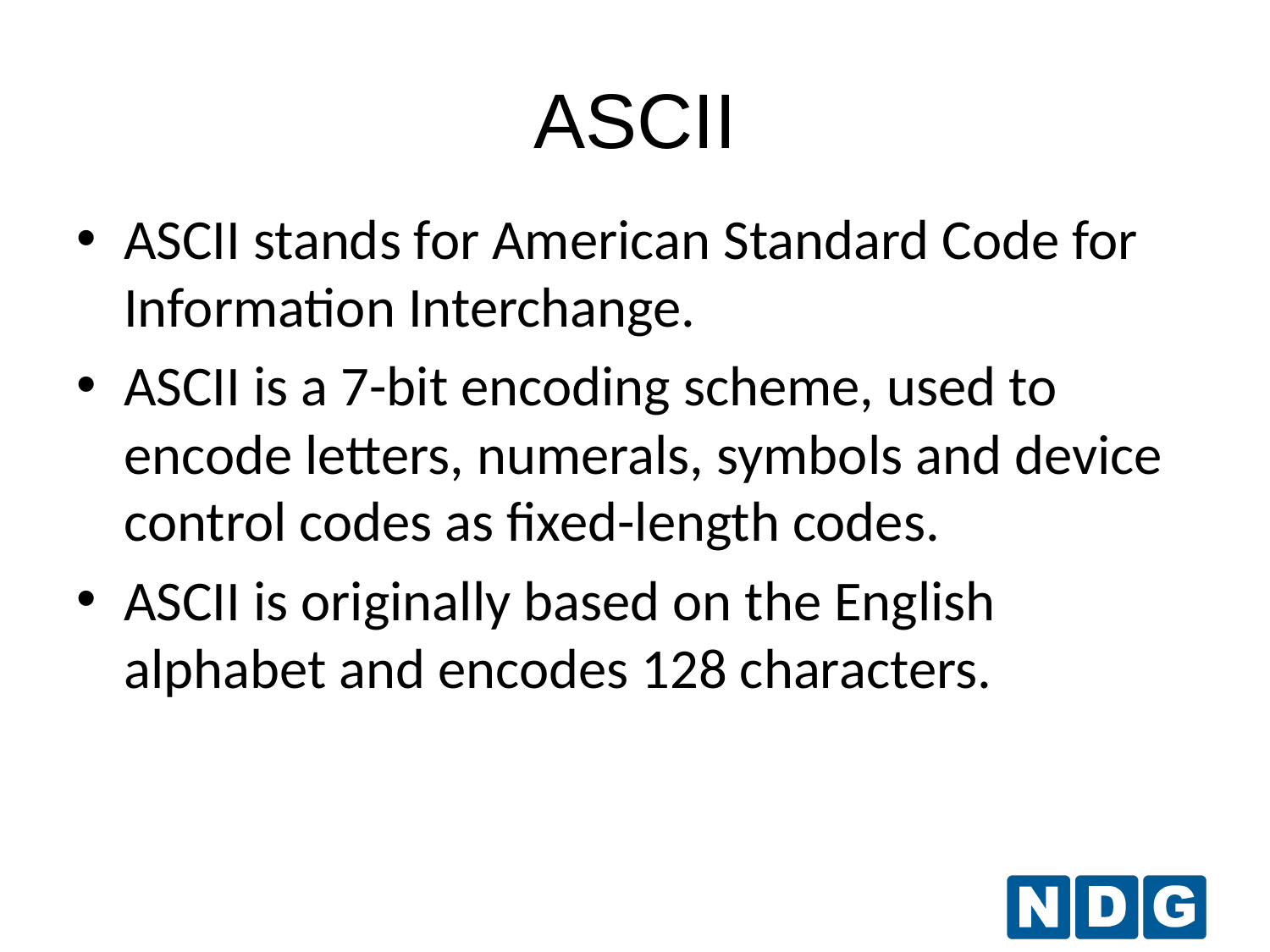

ASCII
ASCII stands for American Standard Code for Information Interchange.
ASCII is a 7-bit encoding scheme, used to encode letters, numerals, symbols and device control codes as fixed-length codes.
ASCII is originally based on the English alphabet and encodes 128 characters.